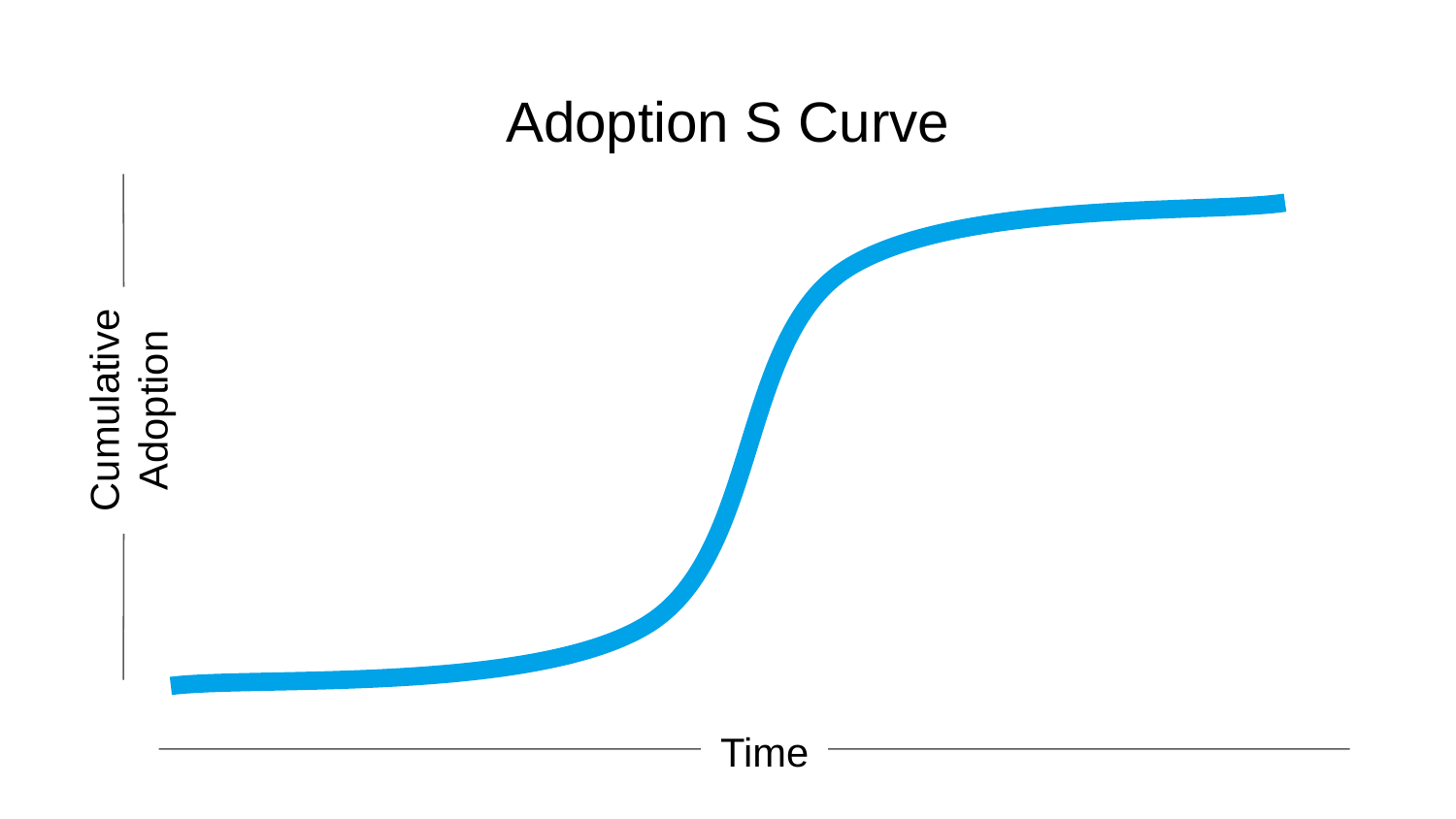

# Adoption S Curve

Cumulative Adoption
Time